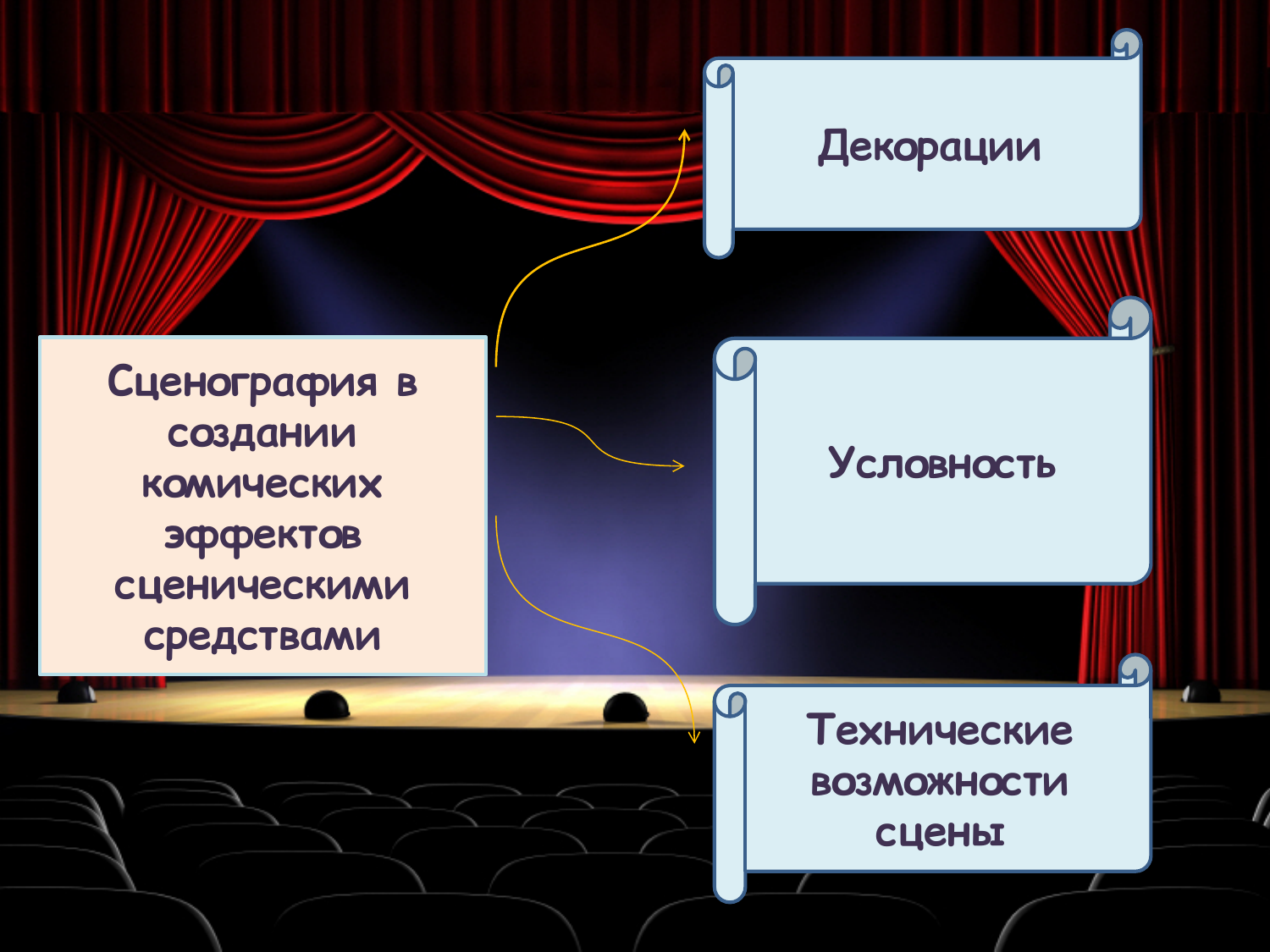

Декорации
Условность
Сценография в создании комических эффектов сценическими средствами
Технические возможности сцены